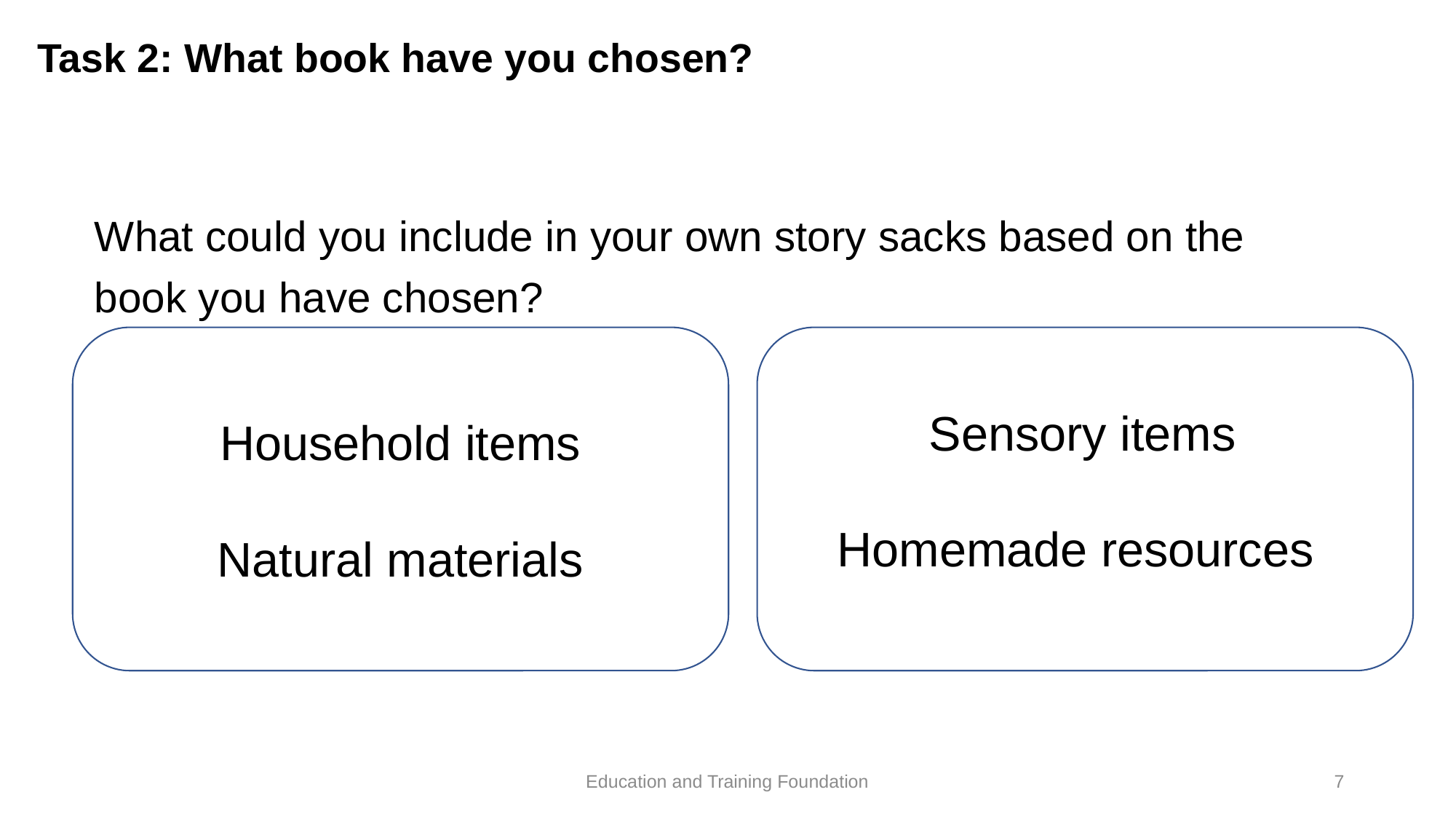

# Task 2: What book have you chosen?

What could you include in your own story sacks based on the book you have chosen?

Household items

Natural materials

Sensory items

Homemade resources
Education and Training Foundation
7